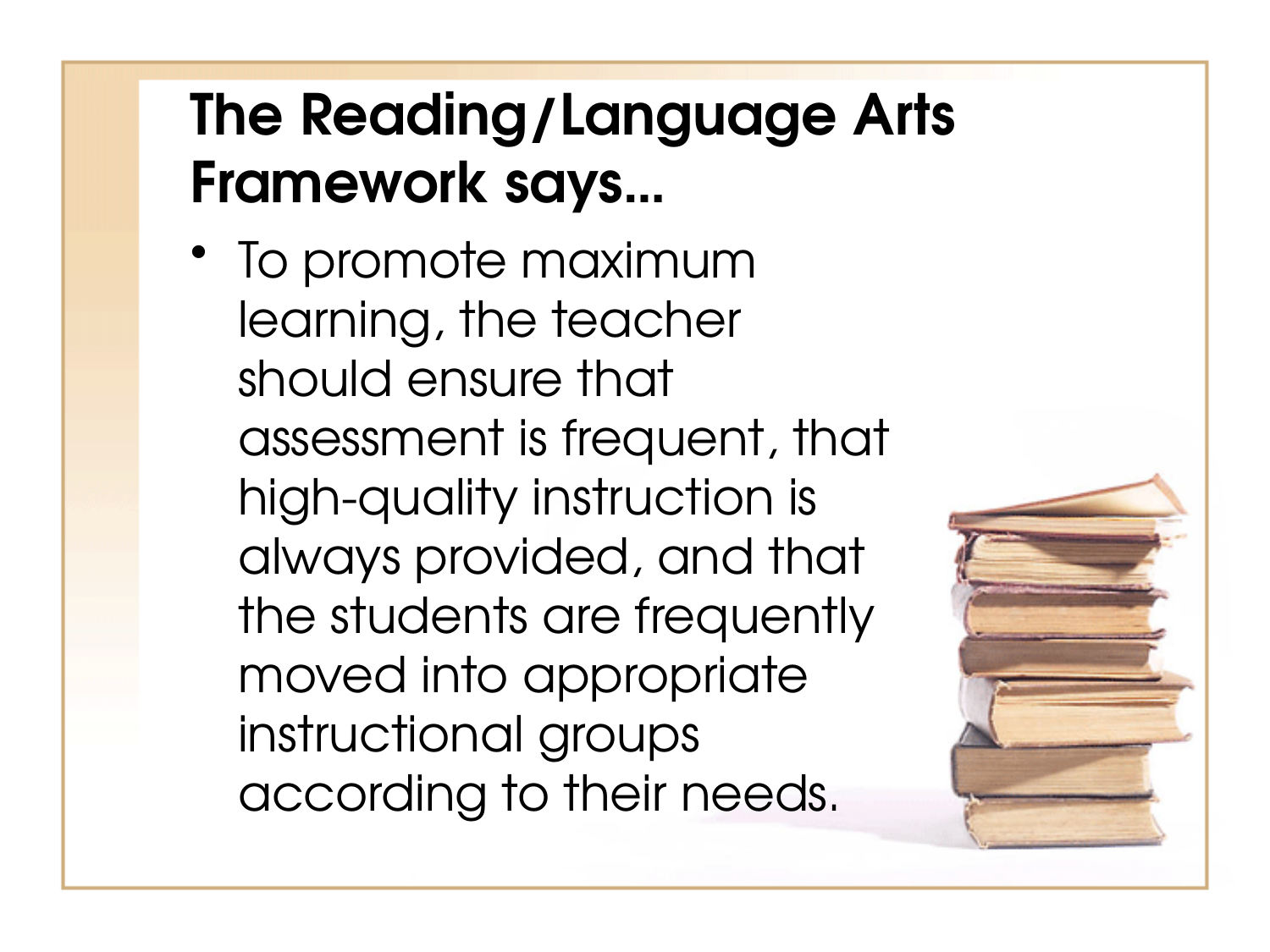

# The Reading/Language Arts Framework says…
To promote maximum learning, the teacher should ensure that assessment is frequent, that high-quality instruction is always provided, and that the students are frequently moved into appropriate instructional groups according to their needs.